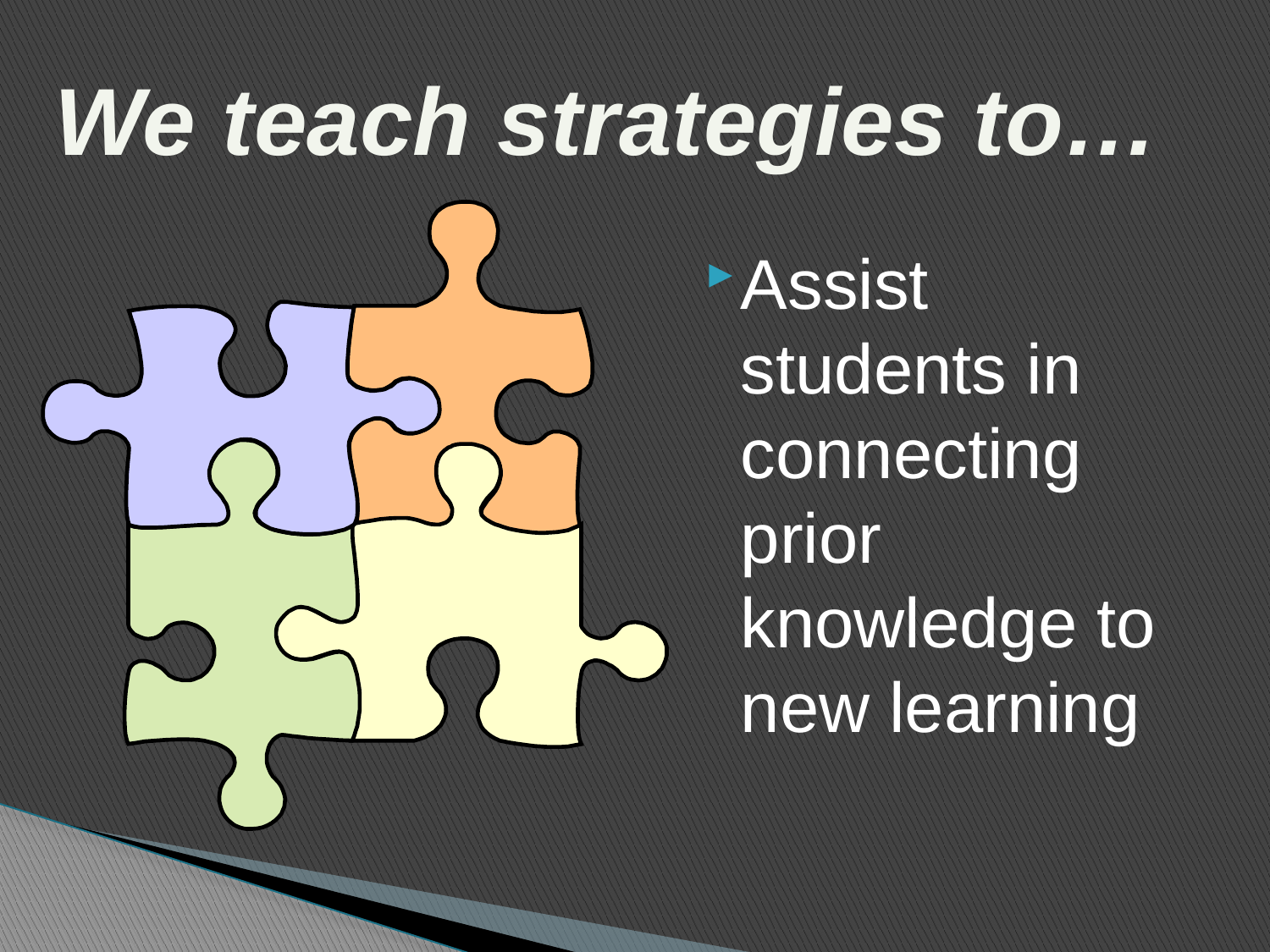

# We teach strategies to…

Assist students in connecting prior knowledge to new learning